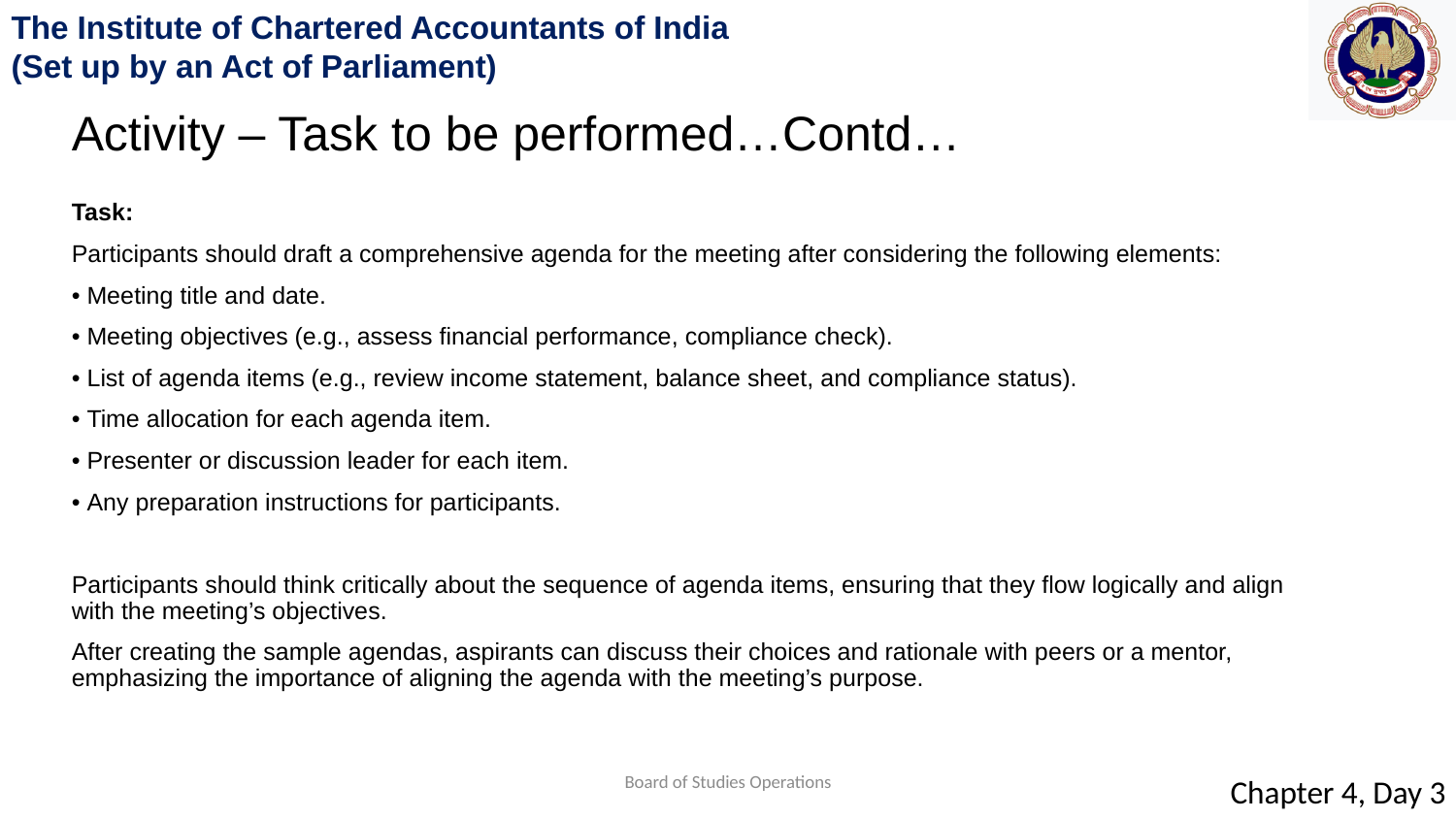

Activity – Task to be performed…Contd…
Task:
Participants should draft a comprehensive agenda for the meeting after considering the following elements:
• Meeting title and date.
• Meeting objectives (e.g., assess financial performance, compliance check).
• List of agenda items (e.g., review income statement, balance sheet, and compliance status).
• Time allocation for each agenda item.
• Presenter or discussion leader for each item.
• Any preparation instructions for participants.

Participants should think critically about the sequence of agenda items, ensuring that they flow logically and align with the meeting’s objectives.
After creating the sample agendas, aspirants can discuss their choices and rationale with peers or a mentor, emphasizing the importance of aligning the agenda with the meeting’s purpose.
Board of Studies Operations